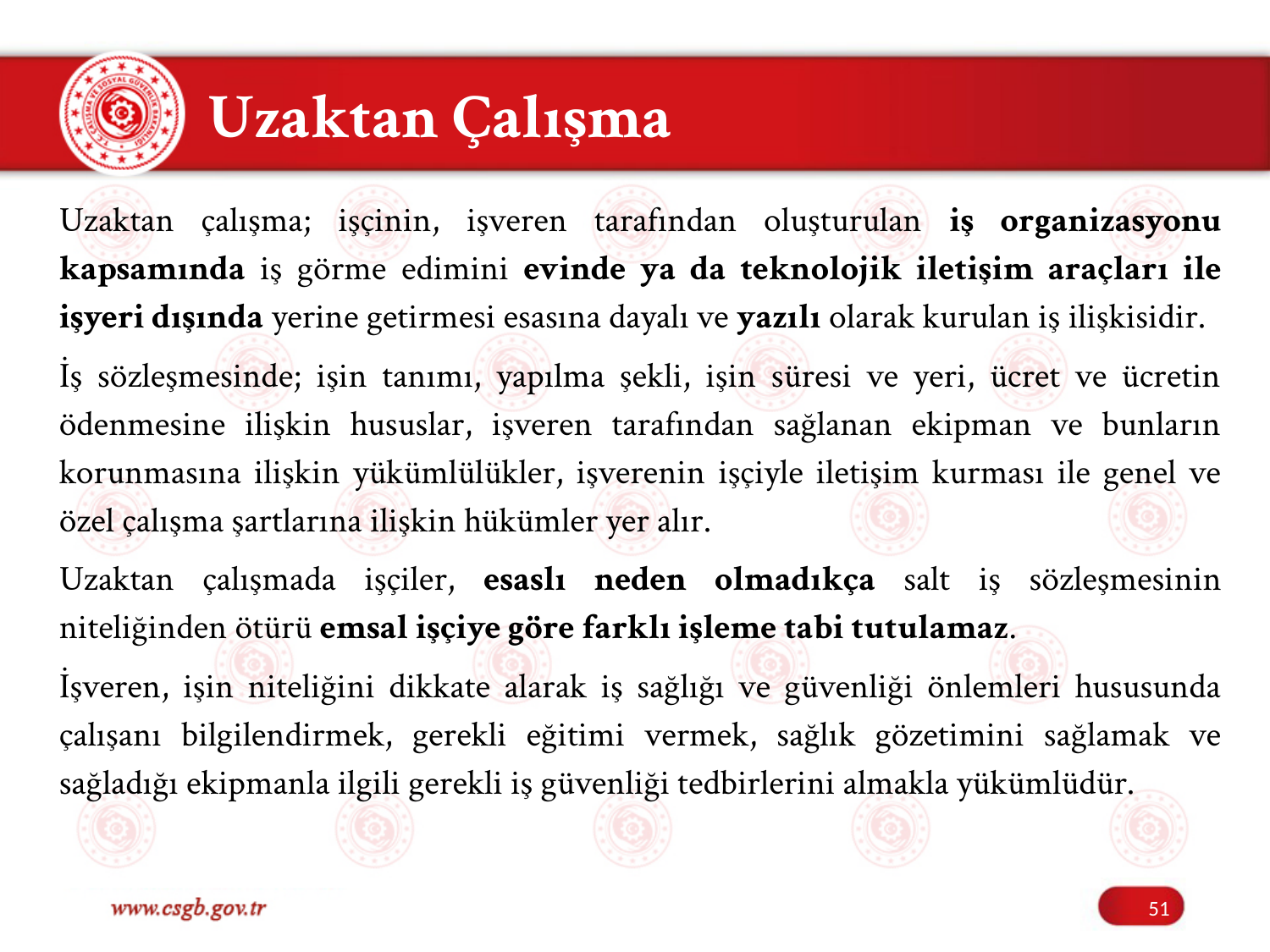

Uzaktan Çalışma
Uzaktan çalışma; işçinin, işveren tarafından oluşturulan iş organizasyonu kapsamında iş görme edimini evinde ya da teknolojik iletişim araçları ile işyeri dışında yerine getirmesi esasına dayalı ve yazılı olarak kurulan iş ilişkisidir.
İş sözleşmesinde; işin tanımı, yapılma şekli, işin süresi ve yeri, ücret ve ücretin ödenmesine ilişkin hususlar, işveren tarafından sağlanan ekipman ve bunların korunmasına ilişkin yükümlülükler, işverenin işçiyle iletişim kurması ile genel ve özel çalışma şartlarına ilişkin hükümler yer alır.
Uzaktan çalışmada işçiler, esaslı neden olmadıkça salt iş sözleşmesinin niteliğinden ötürü emsal işçiye göre farklı işleme tabi tutulamaz.
İşveren, işin niteliğini dikkate alarak iş sağlığı ve güvenliği önlemleri hususunda çalışanı bilgilendirmek, gerekli eğitimi vermek, sağlık gözetimini sağlamak ve sağladığı ekipmanla ilgili gerekli iş güvenliği tedbirlerini almakla yükümlüdür.

51